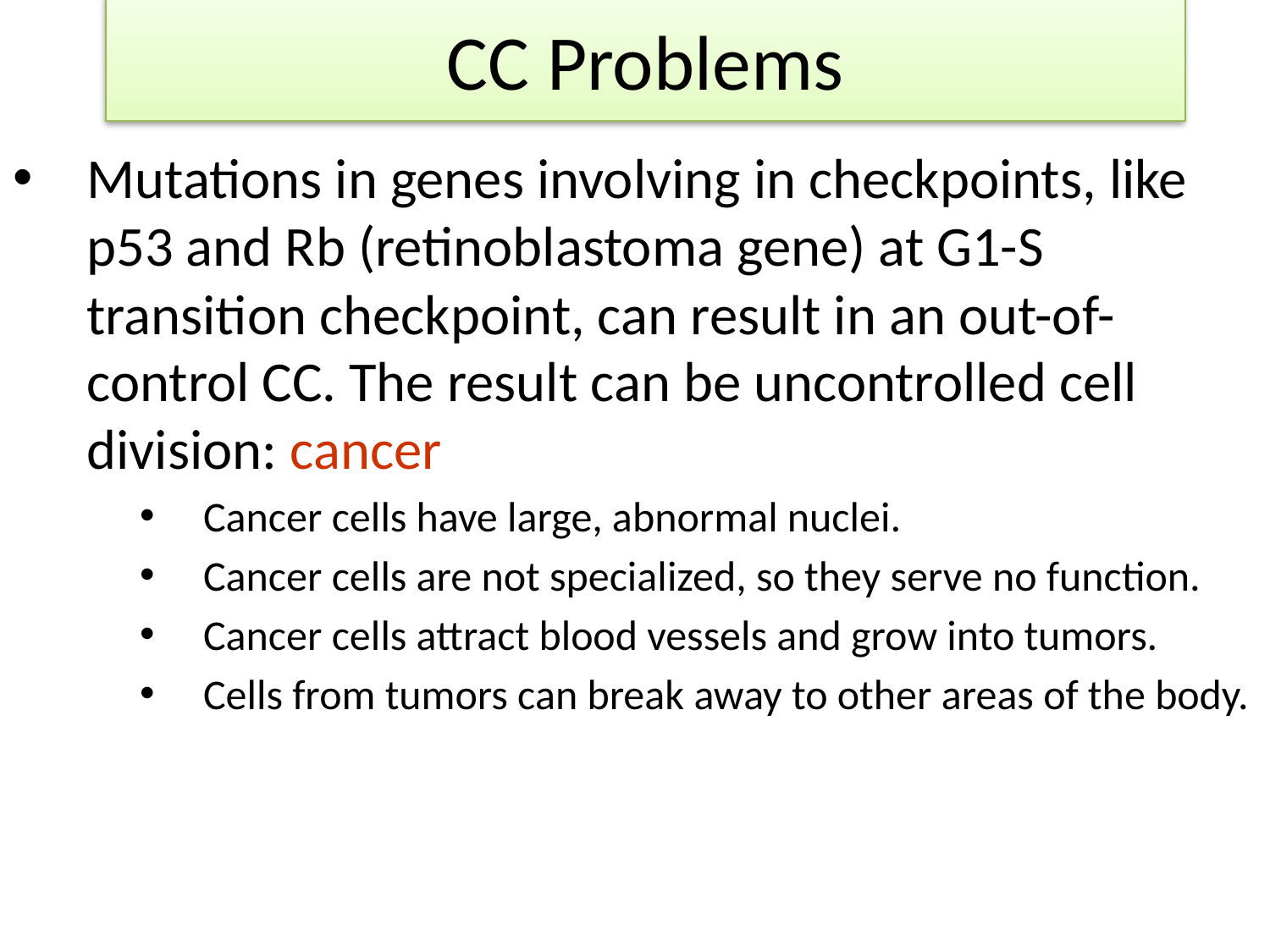

# CC Problems
Mutations in genes involving in checkpoints, like p53 and Rb (retinoblastoma gene) at G1-S transition checkpoint, can result in an out-of-control CC. The result can be uncontrolled cell division: cancer
Cancer cells have large, abnormal nuclei.
Cancer cells are not specialized, so they serve no function.
Cancer cells attract blood vessels and grow into tumors.
Cells from tumors can break away to other areas of the body.